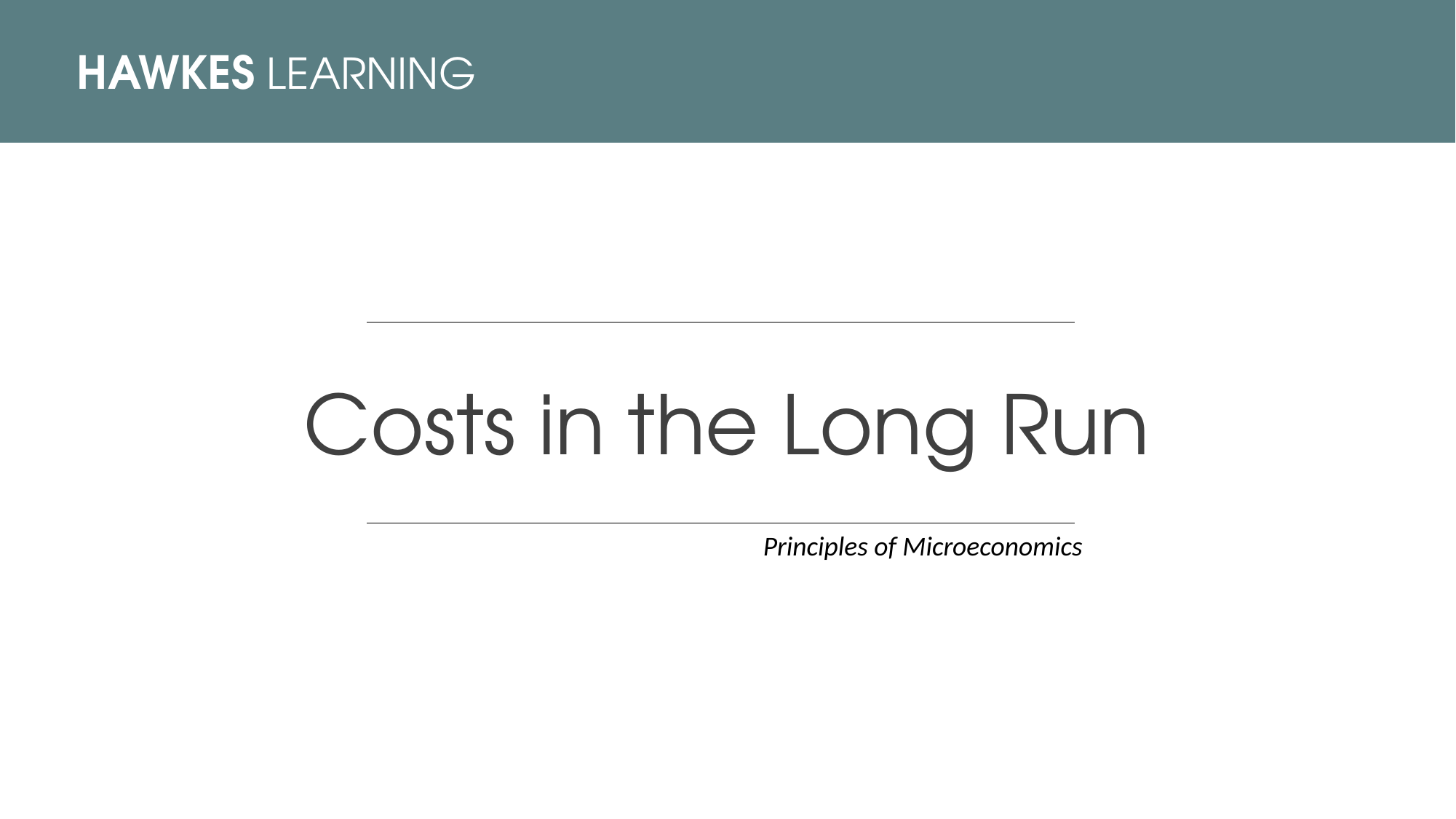

HAWKES LEARNING
Costs in the Long Run
Principles of Microeconomics